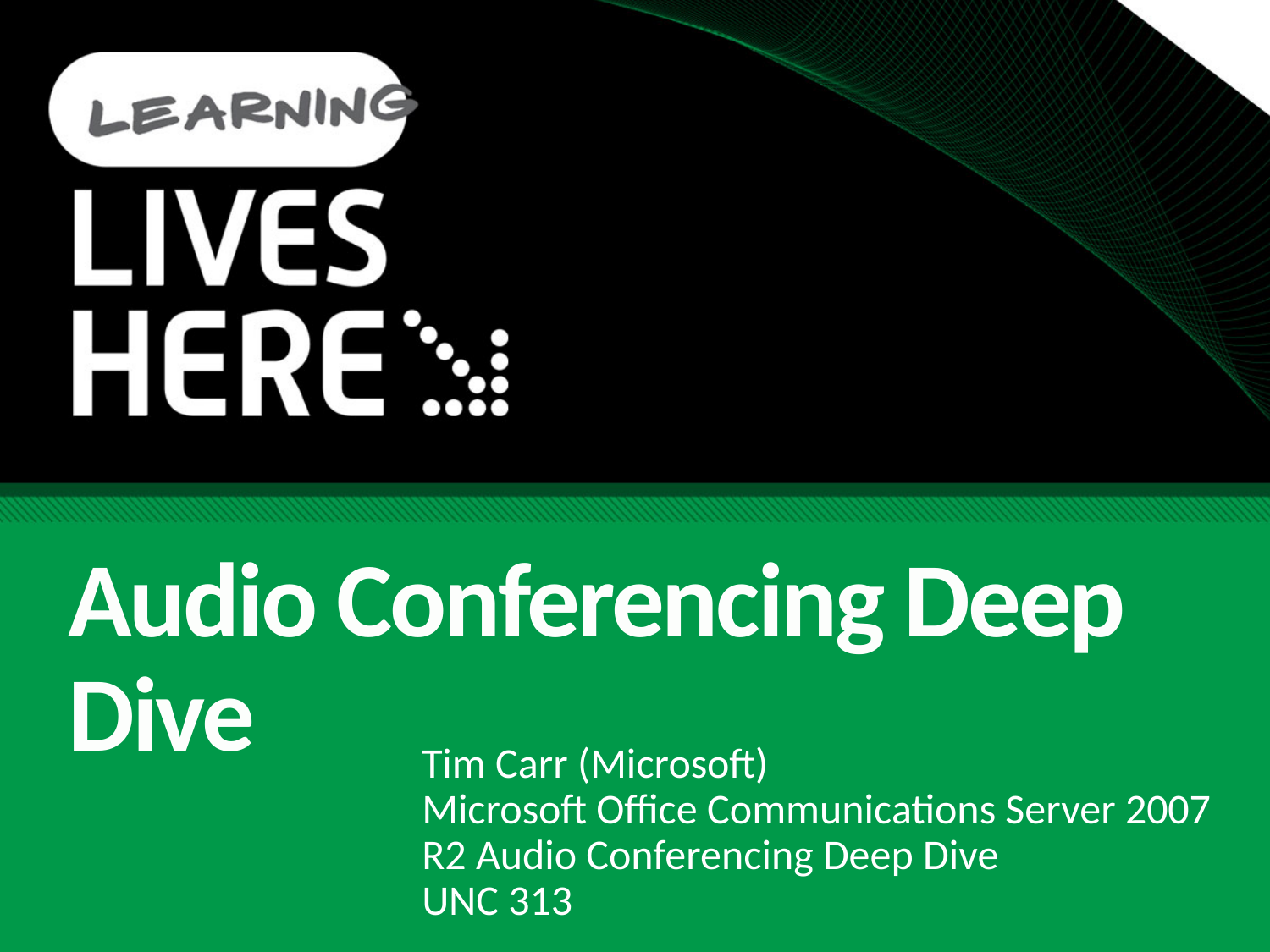

# Audio Conferencing Deep Dive
Tim Carr (Microsoft)
Microsoft Office Communications Server 2007 R2 Audio Conferencing Deep Dive
UNC 313